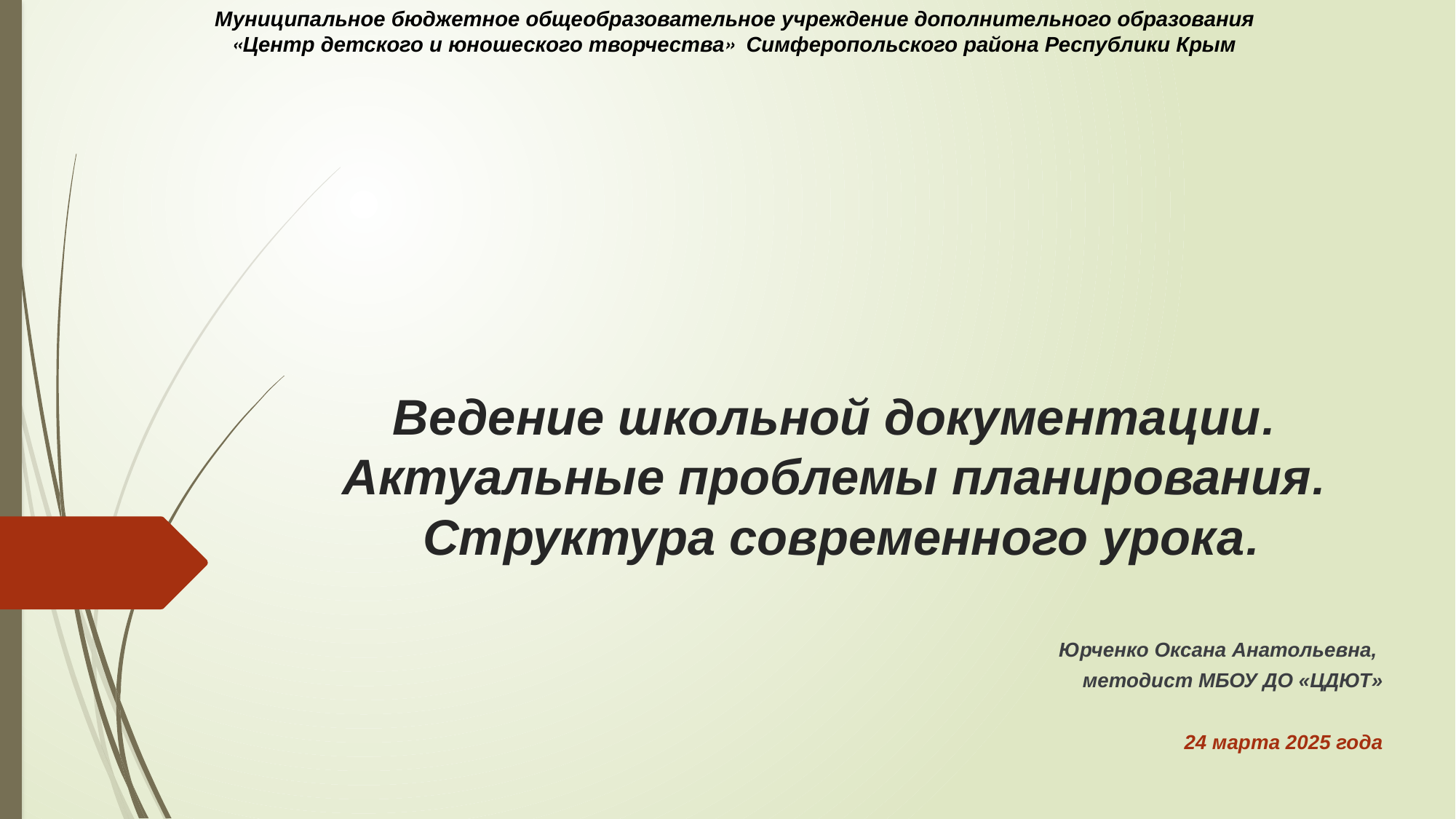

Муниципальное бюджетное общеобразовательное учреждение дополнительного образования
«Центр детского и юношеского творчества»  Симферопольского района Республики Крым
# Ведение школьной документации. Актуальные проблемы планирования. Структура современного урока.
Юрченко Оксана Анатольевна,
методист МБОУ ДО «ЦДЮТ»

24 марта 2025 года